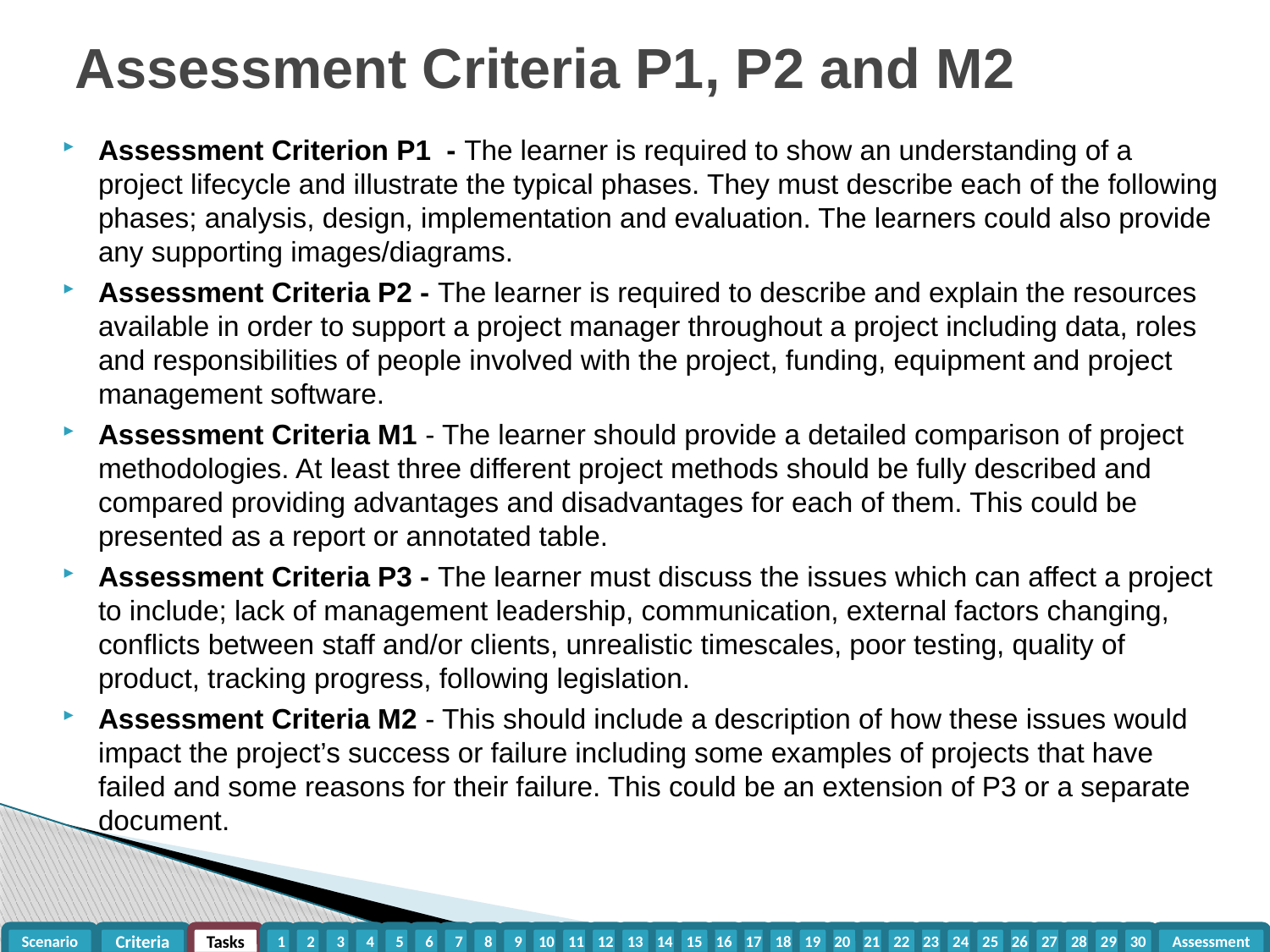

# Assessment Criteria P1, P2 and M2
Assessment Criterion P1  - The learner is required to show an understanding of a project lifecycle and illustrate the typical phases. They must describe each of the following phases; analysis, design, implementation and evaluation. The learners could also provide any supporting images/diagrams.
Assessment Criteria P2 - The learner is required to describe and explain the resources available in order to support a project manager throughout a project including data, roles and responsibilities of people involved with the project, funding, equipment and project management software.
Assessment Criteria M1 - The learner should provide a detailed comparison of project methodologies. At least three different project methods should be fully described and compared providing advantages and disadvantages for each of them. This could be presented as a report or annotated table.
Assessment Criteria P3 - The learner must discuss the issues which can affect a project to include; lack of management leadership, communication, external factors changing, conflicts between staff and/or clients, unrealistic timescales, poor testing, quality of product, tracking progress, following legislation.
Assessment Criteria M2 - This should include a description of how these issues would impact the project’s success or failure including some examples of projects that have failed and some reasons for their failure. This could be an extension of P3 or a separate document.